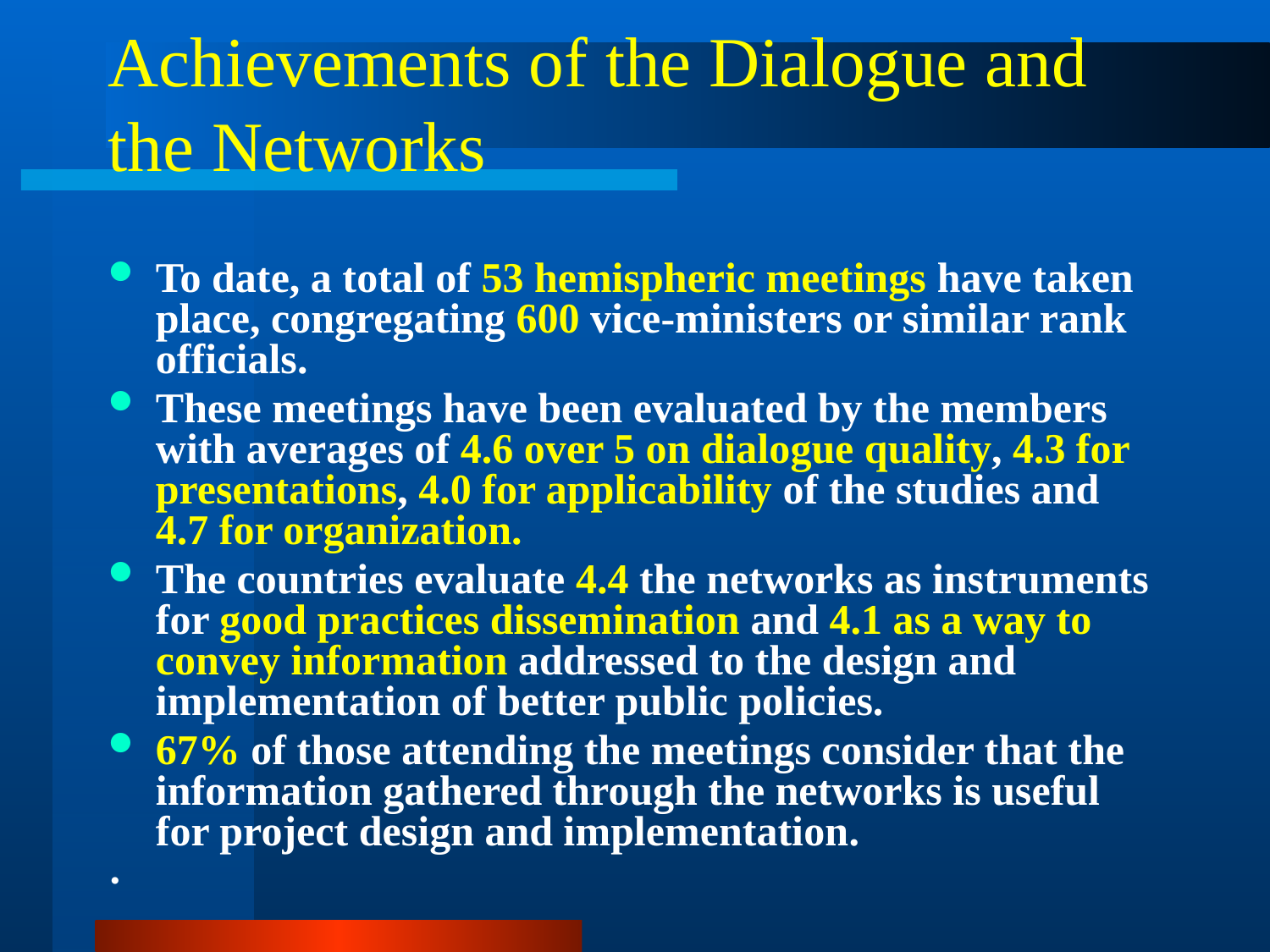

# Achievements of the Dialogue and the Networks
To date, a total of 53 hemispheric meetings have taken place, congregating 600 vice-ministers or similar rank officials.
These meetings have been evaluated by the members with averages of 4.6 over 5 on dialogue quality, 4.3 for presentations, 4.0 for applicability of the studies and 4.7 for organization.
The countries evaluate 4.4 the networks as instruments for good practices dissemination and 4.1 as a way to convey information addressed to the design and  implementation of better public policies.
67% of those attending the meetings consider that the information gathered through the networks is useful  for project design and implementation.
·